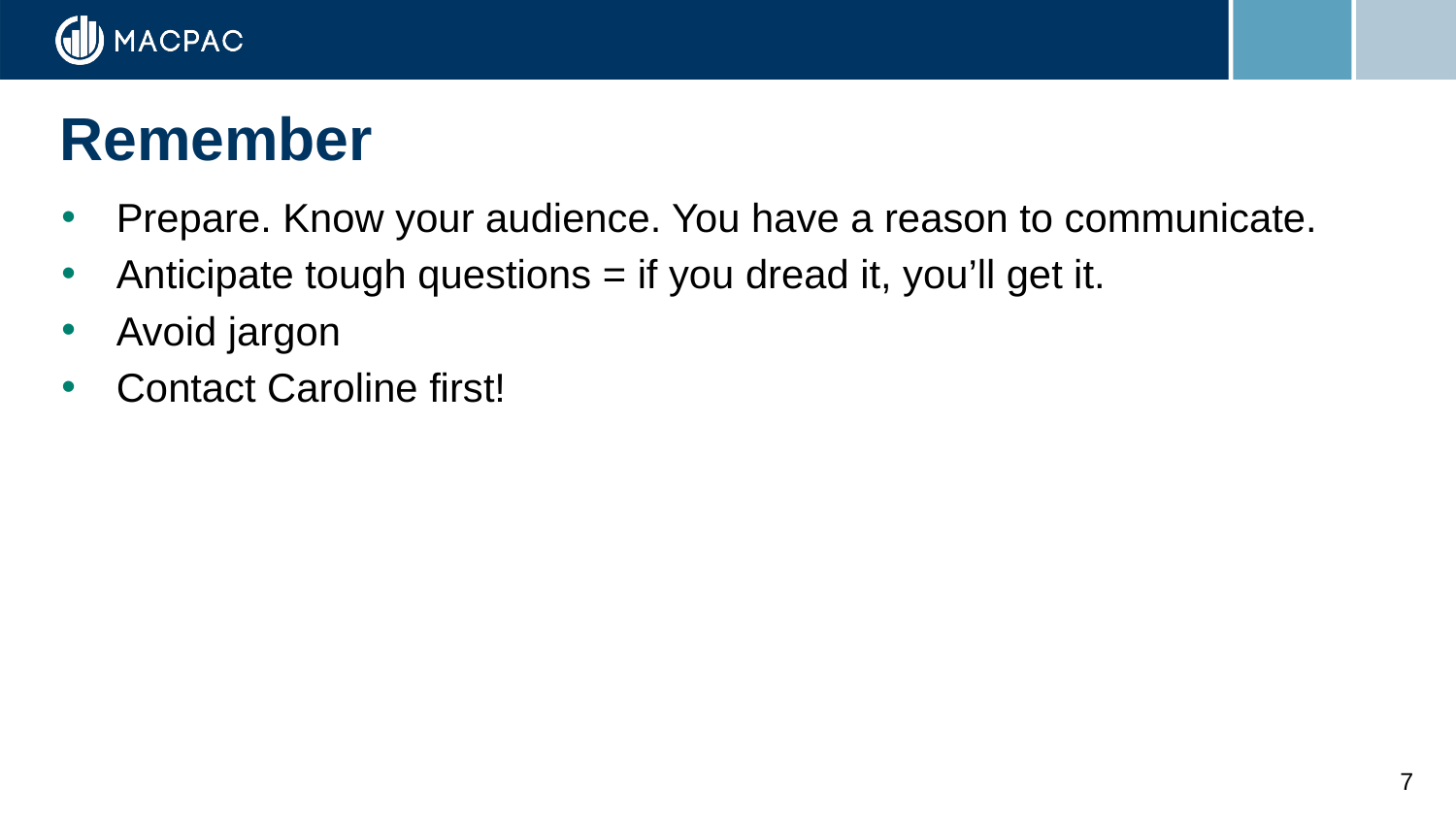

# Remember
Prepare. Know your audience. You have a reason to communicate.
Anticipate tough questions = if you dread it, you’ll get it.
Avoid jargon
Contact Caroline first!
7